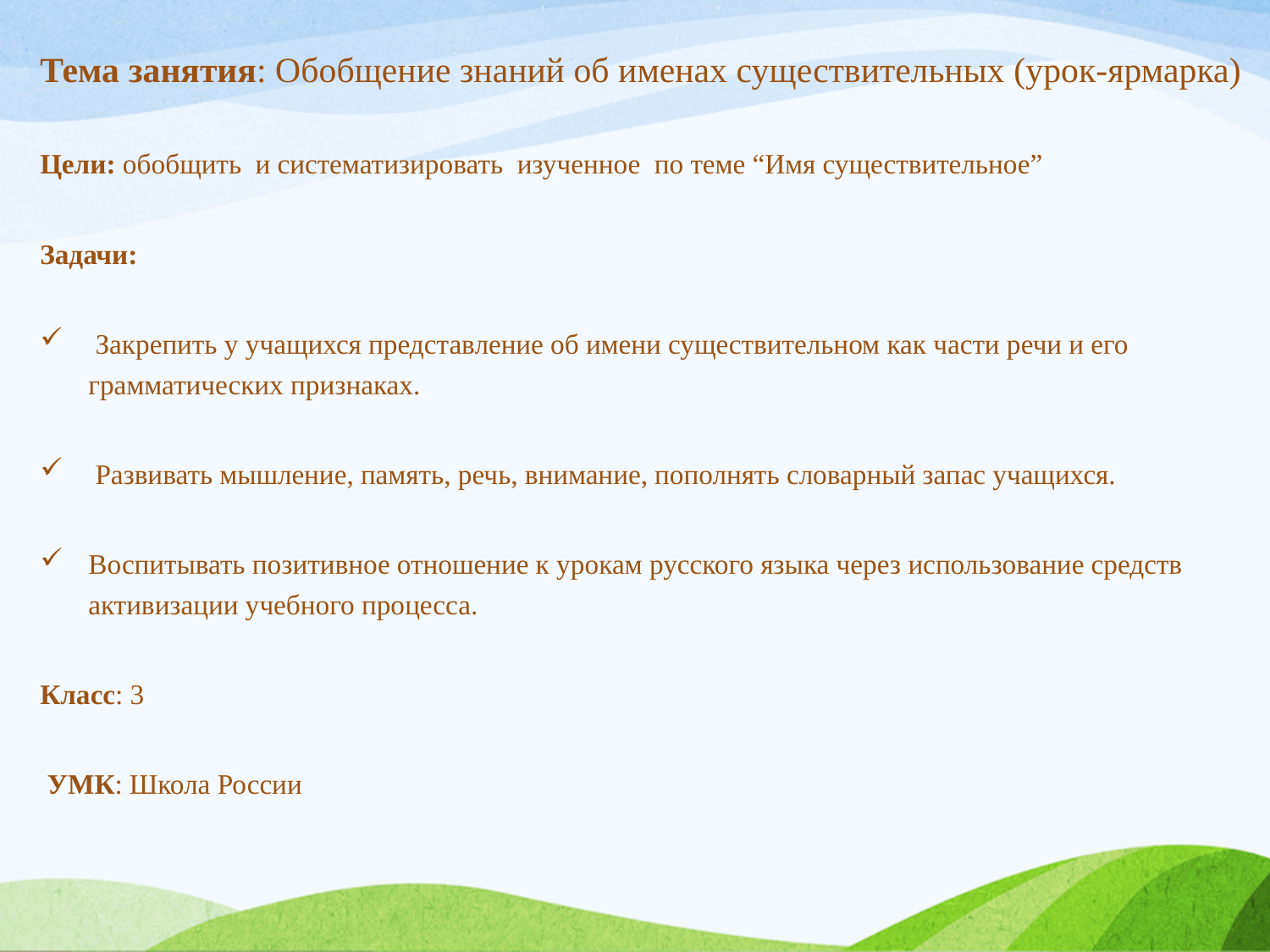

Тема занятия: Обобщение знаний об именах существительных (урок-ярмарка)
Цели: обобщить  и систематизировать  изученное  по теме “Имя существительное”
Задачи:
 Закрепить у учащихся представление об имени существительном как части речи и его грамматических признаках.
 Развивать мышление, память, речь, внимание, пополнять словарный запас учащихся.
Воспитывать позитивное отношение к урокам русского языка через использование средств активизации учебного процесса.
Класс: 3
 УМК: Школа России